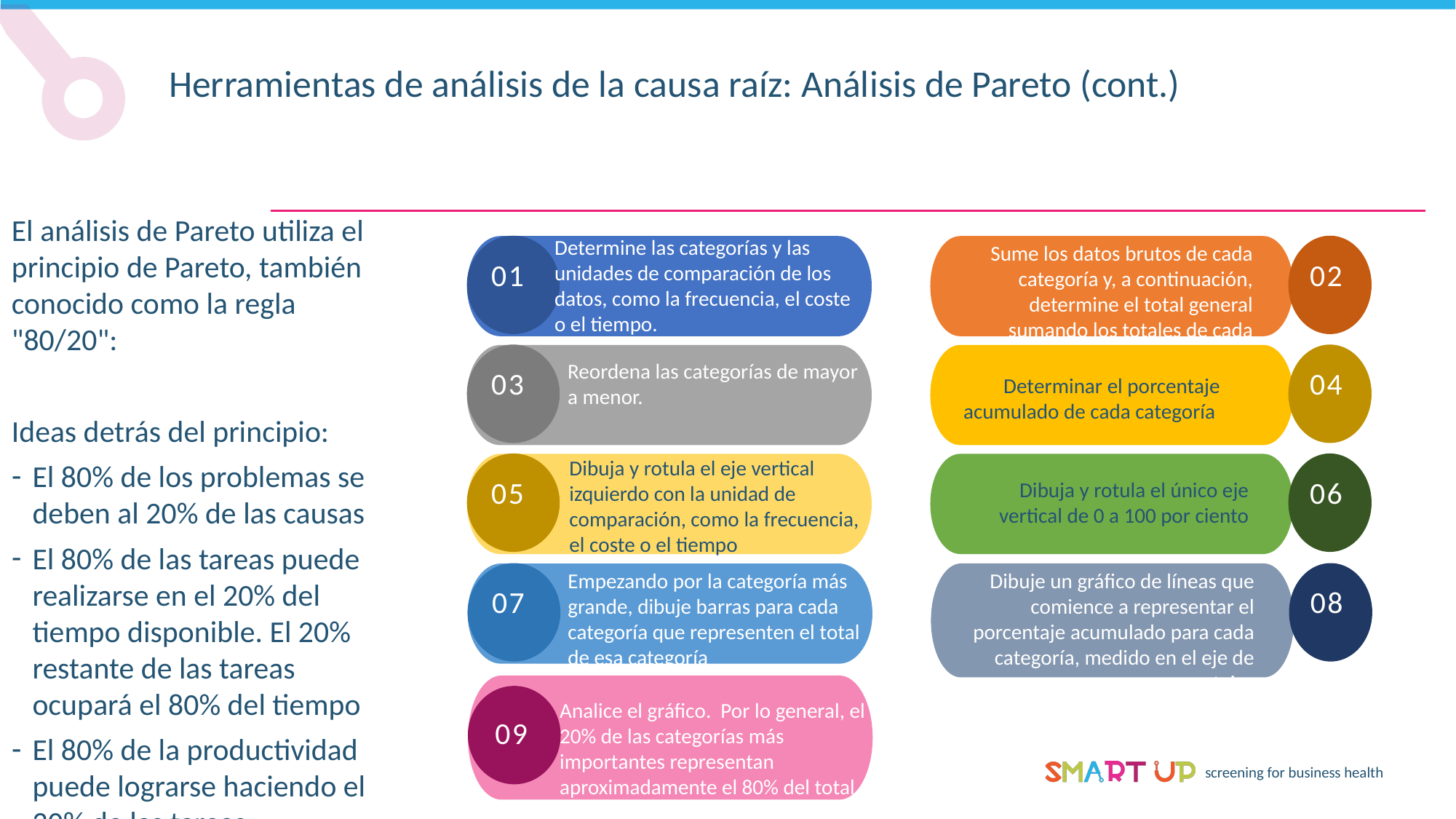

Herramientas de análisis de la causa raíz: Análisis de Pareto (cont.)
El análisis de Pareto utiliza el principio de Pareto, también conocido como la regla "80/20":

Ideas detrás del principio:
El 80% de los problemas se deben al 20% de las causas
El 80% de las tareas puede realizarse en el 20% del tiempo disponible. El 20% restante de las tareas ocupará el 80% del tiempo
El 80% de la productividad puede lograrse haciendo el 20% de las tareas
Determine las categorías y las unidades de comparación de los datos, como la frecuencia, el coste o el tiempo.
Sume los datos brutos de cada categoría y, a continuación, determine el total general sumando los totales de cada categoría.

01
02

Reordena las categorías de mayor a menor.
03
04
Determinar el porcentaje acumulado de cada categoría
Dibuja y rotula el eje vertical izquierdo con la unidad de comparación, como la frecuencia, el coste o el tiempo

Dibuja y rotula el único eje vertical de 0 a 100 por ciento
05
06
Empezando por la categoría más grande, dibuje barras para cada categoría que representen el total de esa categoría
Dibuje un gráfico de líneas que comience a representar el porcentaje acumulado para cada categoría, medido en el eje de porcentajes

07
08

Analice el gráfico.  Por lo general, el 20% de las categorías más importantes representan aproximadamente el 80% del total acumulado.
09